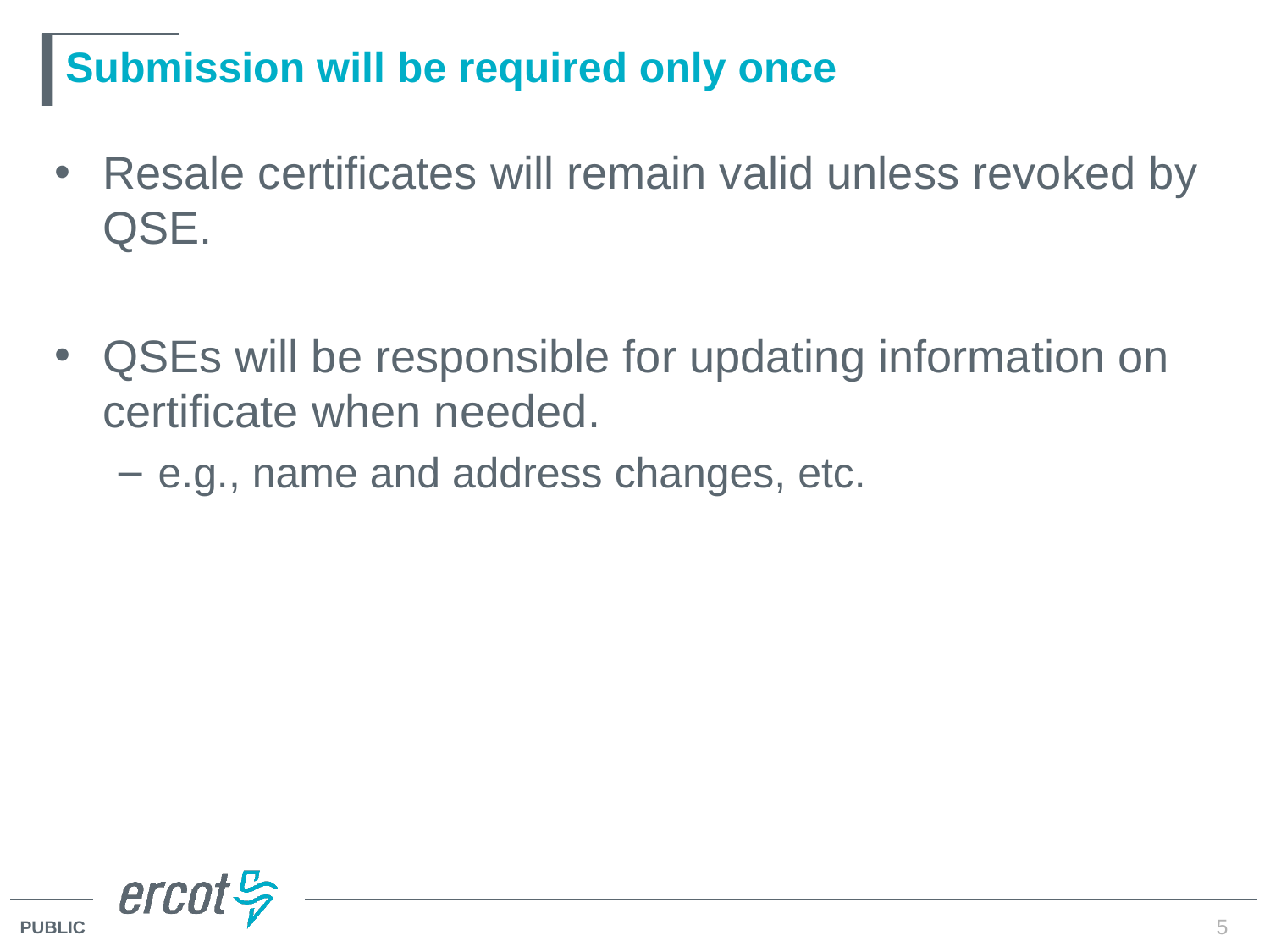

# Submission will be required only once
Resale certificates will remain valid unless revoked by QSE.

QSEs will be responsible for updating information on certificate when needed.
e.g., name and address changes, etc.

5